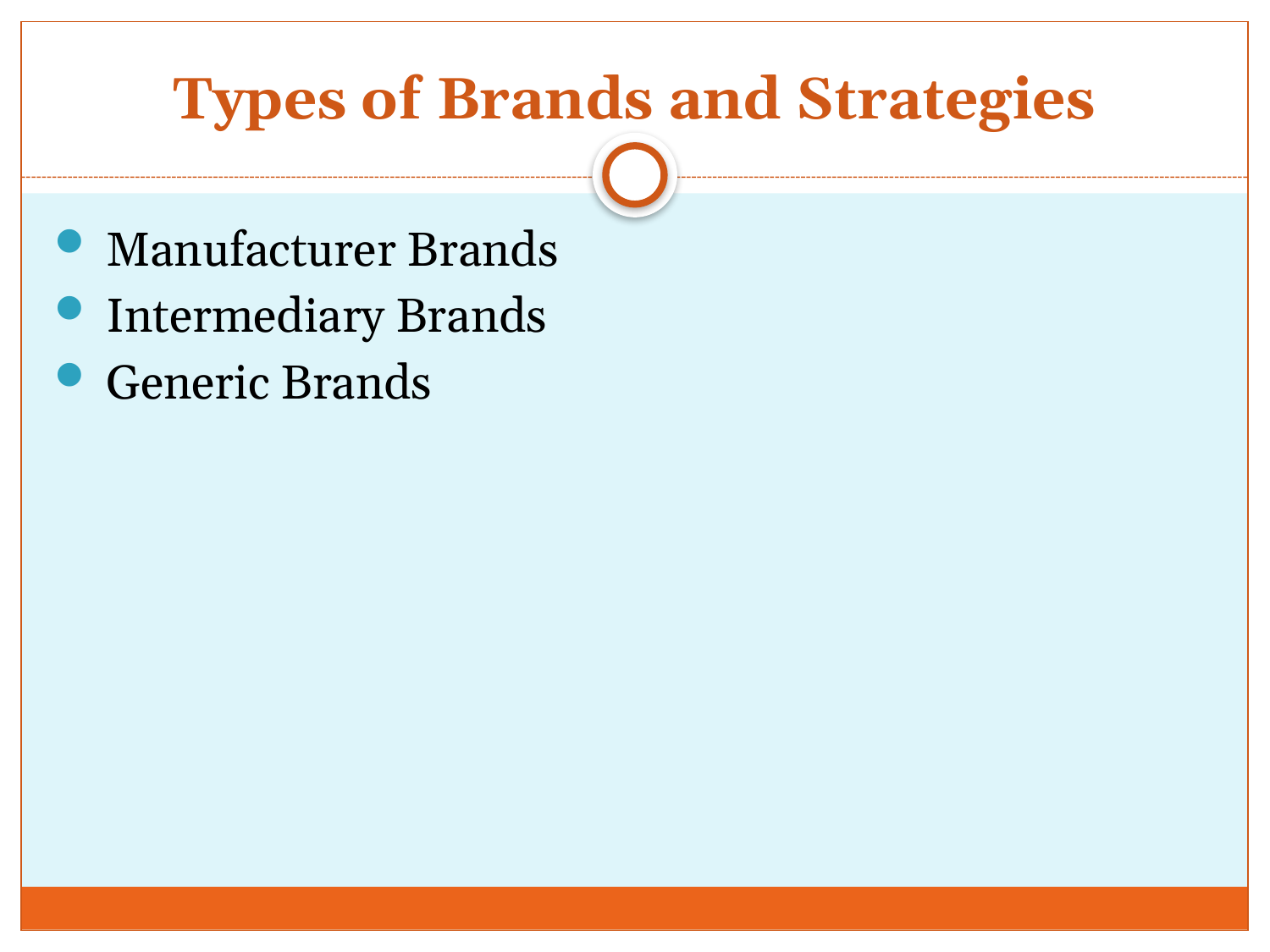

# Types of Brands and Strategies
 Manufacturer Brands
 Intermediary Brands
 Generic Brands